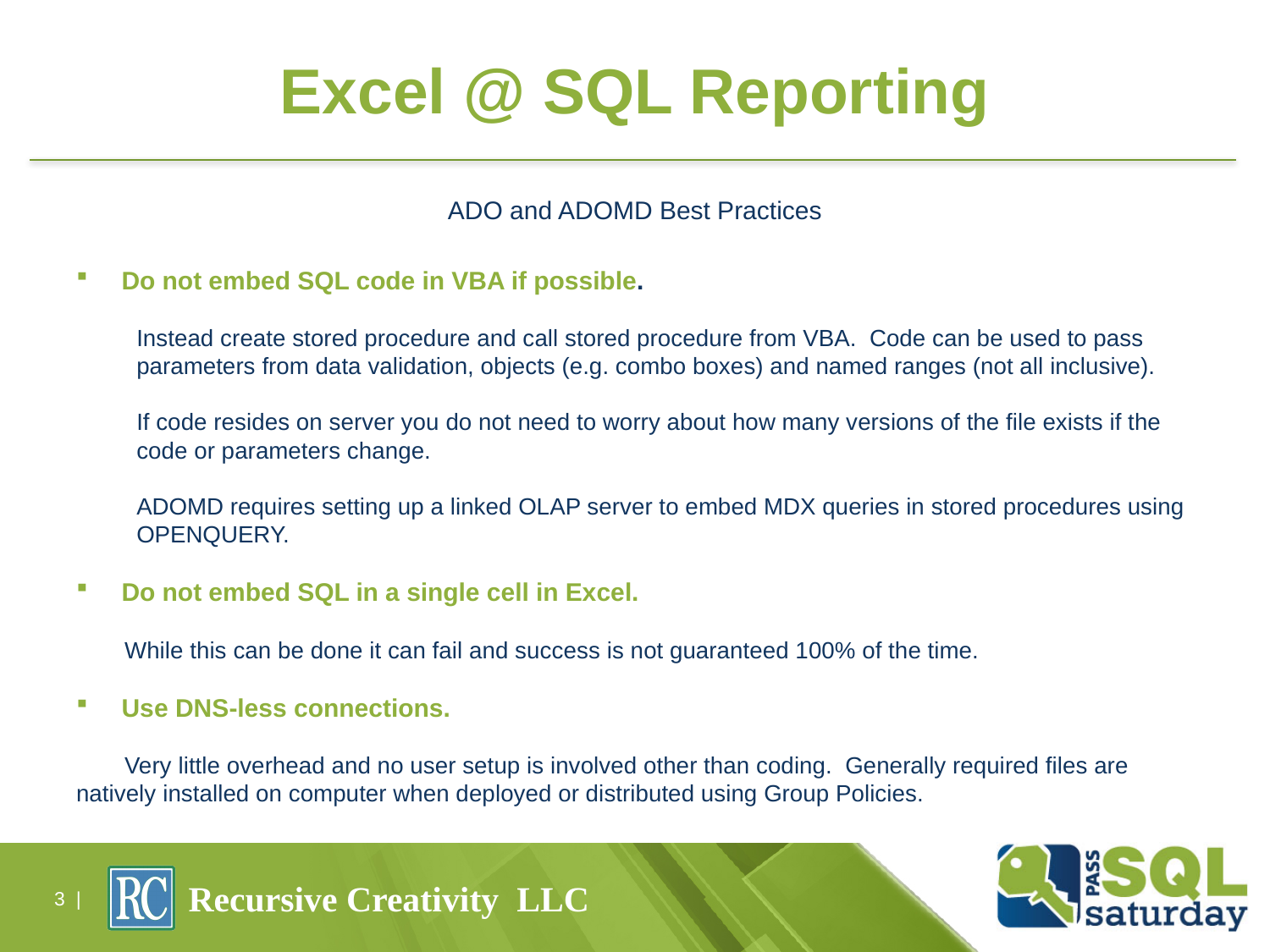

# Excel @ SQL Reporting
ADO and ADOMD Best Practices

Do not embed SQL code in VBA if possible.

Instead create stored procedure and call stored procedure from VBA.  Code can be used to pass parameters from data validation, objects (e.g. combo boxes) and named ranges (not all inclusive).

If code resides on server you do not need to worry about how many versions of the file exists if the code or parameters change.

ADOMD requires setting up a linked OLAP server to embed MDX queries in stored procedures using OPENQUERY.

Do not embed SQL in a single cell in Excel.

	While this can be done it can fail and success is not guaranteed 100% of the time.

Use DNS-less connections.

	Very little overhead and no user setup is involved other than coding.  Generally required files are 	natively installed on computer when deployed or distributed using Group Policies.
3  |
Recursive Creativity  LLC